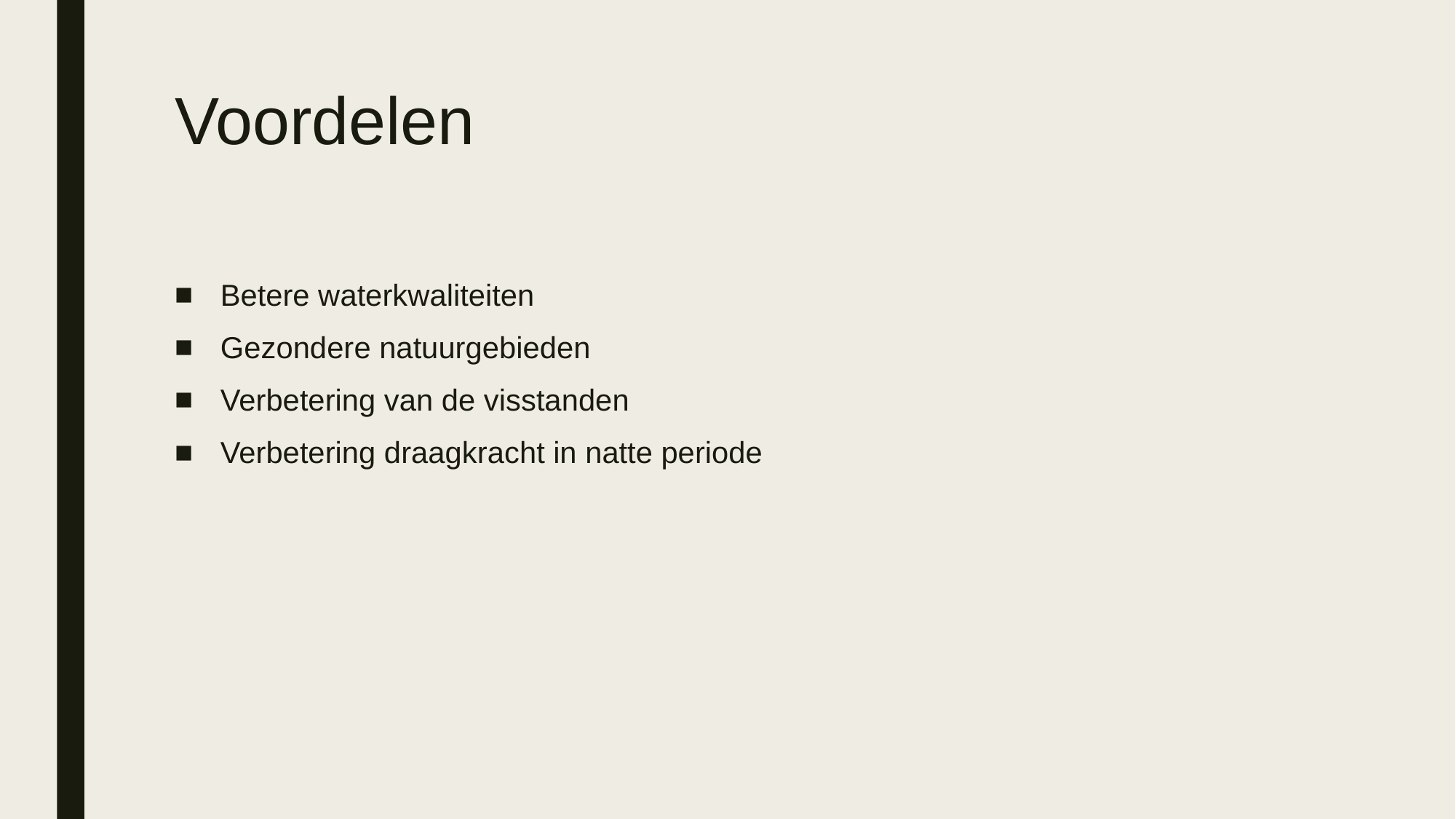

# Voordelen
Betere waterkwaliteiten
Gezondere natuurgebieden
Verbetering van de visstanden
Verbetering draagkracht in natte periode